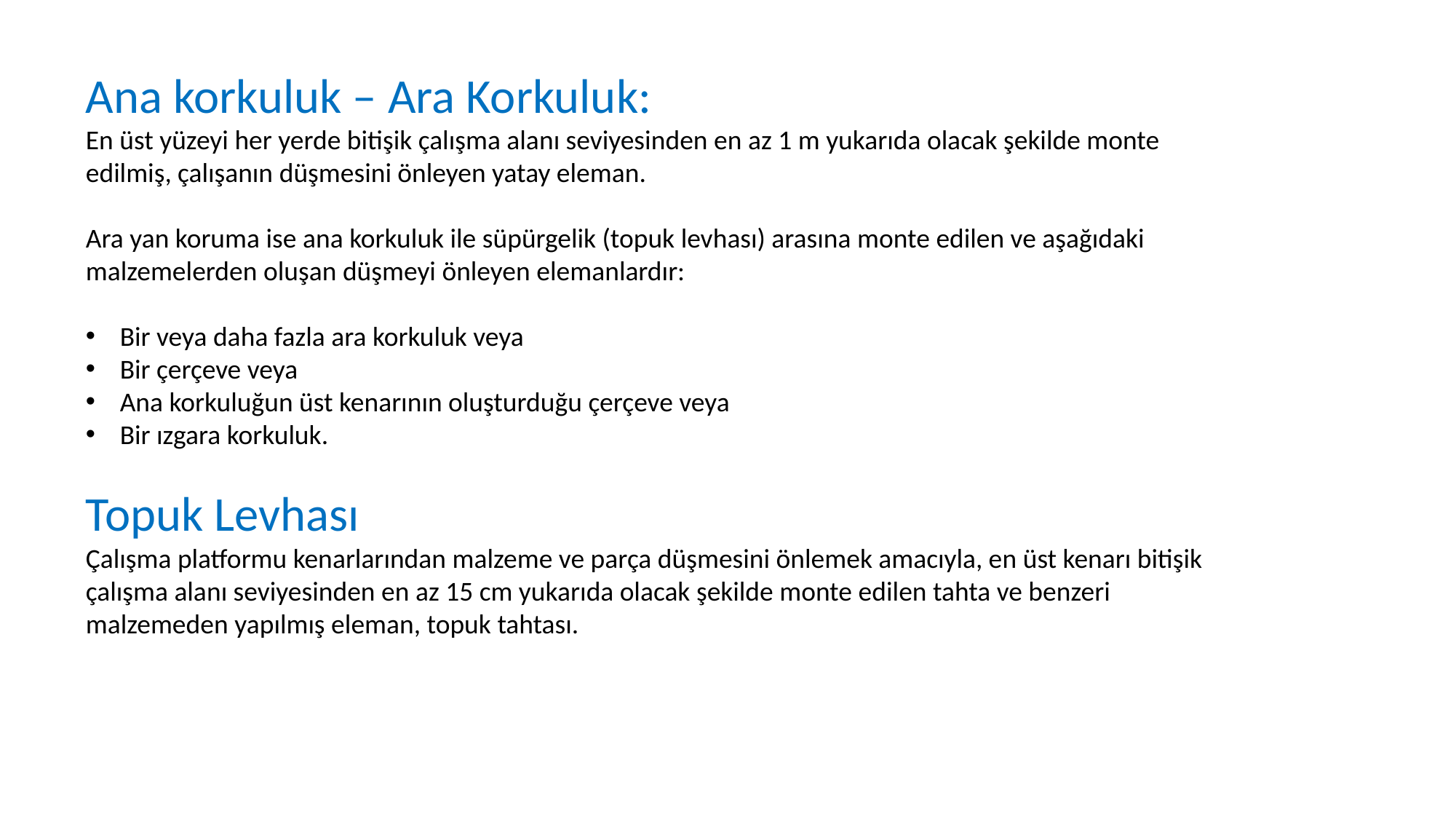

Ana korkuluk – Ara Korkuluk:
En üst yüzeyi her yerde bitişik çalışma alanı seviyesinden en az 1 m yukarıda olacak şekilde monte edilmiş, çalışanın düşmesini önleyen yatay eleman.

Ara yan koruma ise ana korkuluk ile süpürgelik (topuk levhası) arasına monte edilen ve aşağıdaki malzemelerden oluşan düşmeyi önleyen elemanlardır:

Bir veya daha fazla ara korkuluk veya
Bir çerçeve veya
Ana korkuluğun üst kenarının oluşturduğu çerçeve veya
Bir ızgara korkuluk.

Topuk Levhası
Çalışma platformu kenarlarından malzeme ve parça düşmesini önlemek amacıyla, en üst kenarı bitişik çalışma alanı seviyesinden en az 15 cm yukarıda olacak şekilde monte edilen tahta ve benzeri malzemeden yapılmış eleman, topuk tahtası.